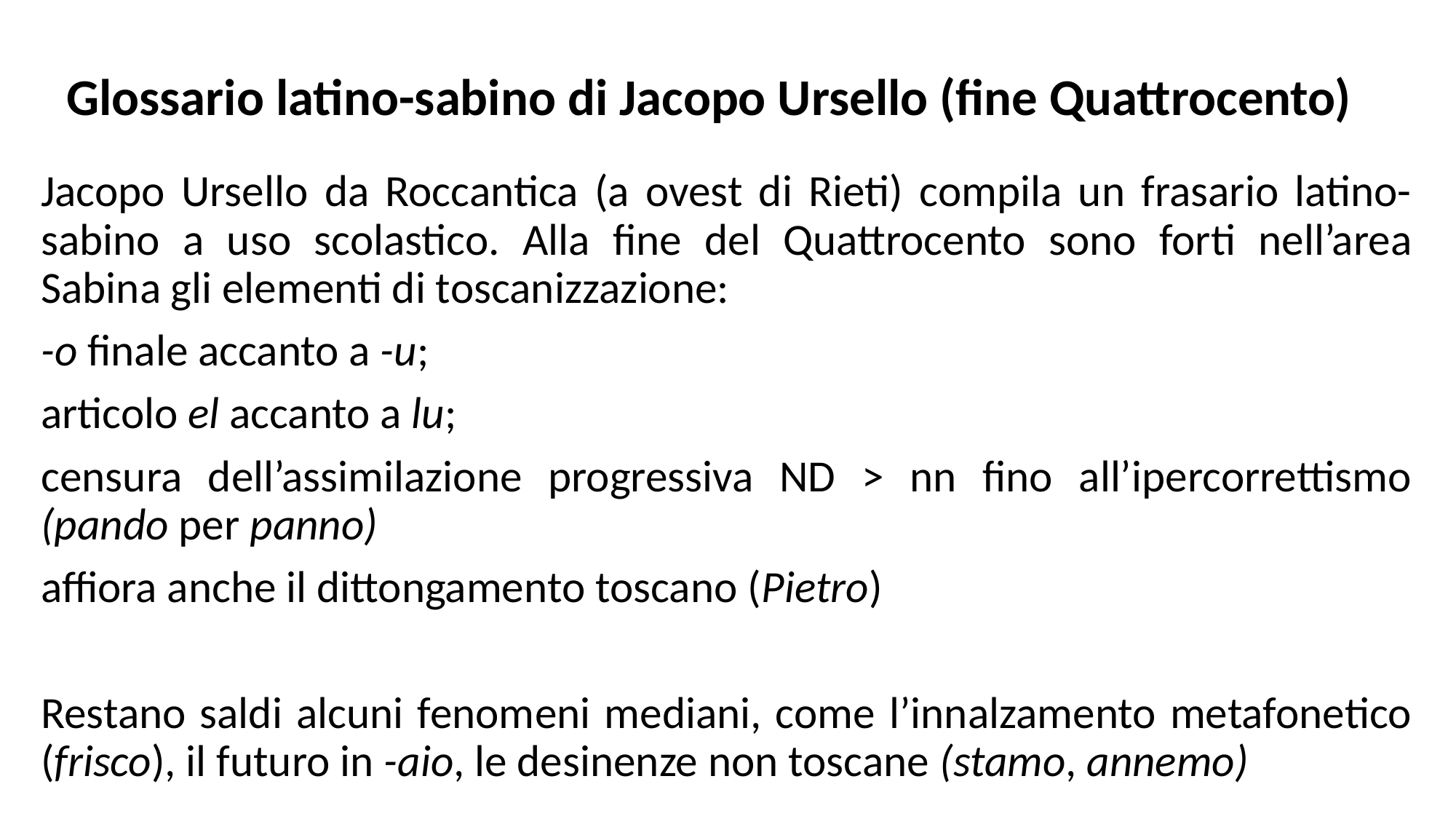

# Glossario latino-sabino di Jacopo Ursello (fine Quattrocento)
Jacopo Ursello da Roccantica (a ovest di Rieti) compila un frasario latino-sabino a uso scolastico. Alla fine del Quattrocento sono forti nell’area Sabina gli elementi di toscanizzazione:
-o finale accanto a -u;
articolo el accanto a lu;
censura dell’assimilazione progressiva ND > nn fino all’ipercorrettismo (pando per panno)
affiora anche il dittongamento toscano (Pietro)

Restano saldi alcuni fenomeni mediani, come l’innalzamento metafonetico (frisco), il futuro in -aio, le desinenze non toscane (stamo, annemo)